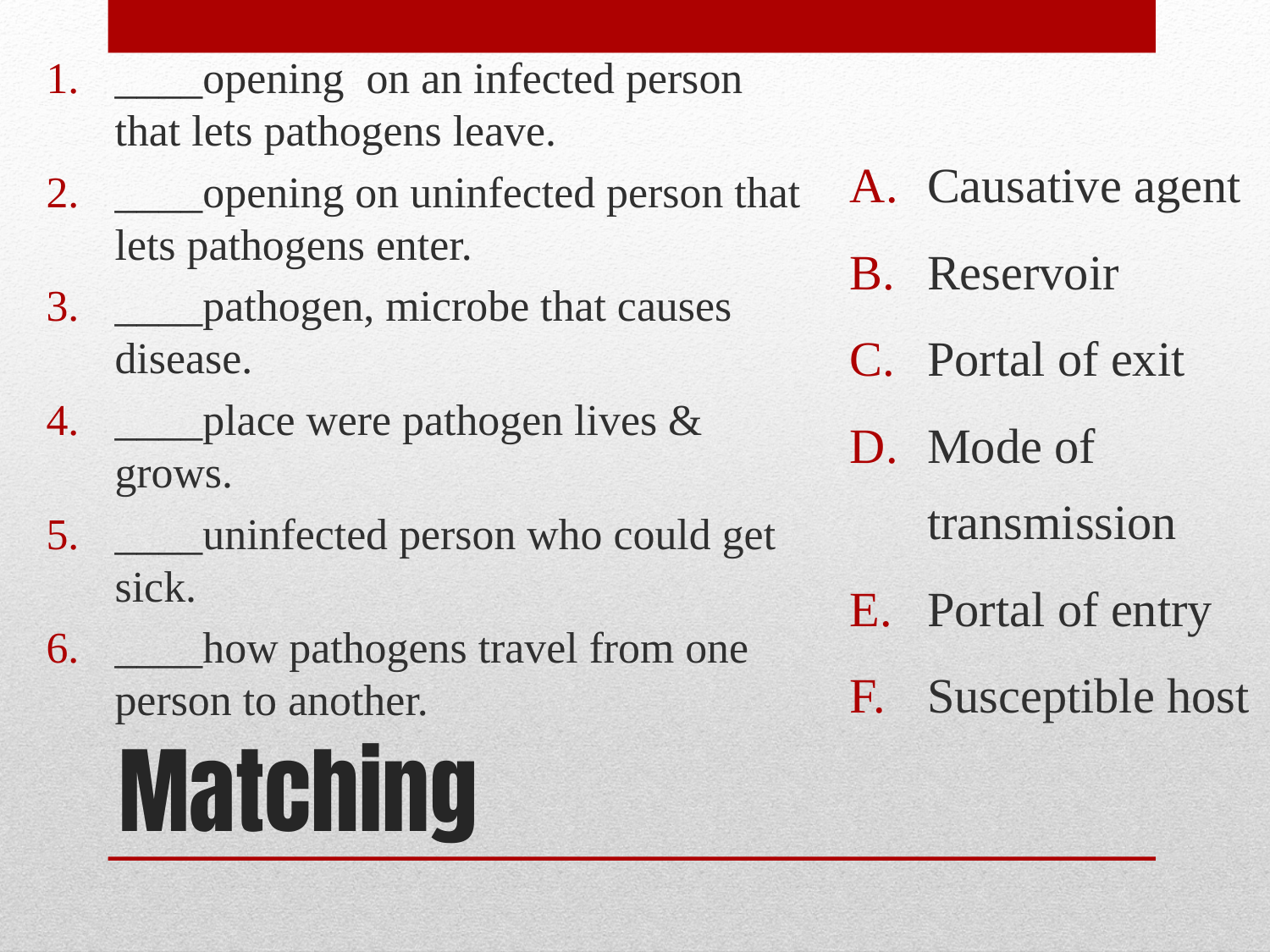

____opening  on an infected person that lets pathogens leave.
____opening on uninfected person that lets pathogens enter.
____pathogen, microbe that causes disease.
____place were pathogen lives & grows.
____uninfected person who could get sick.
____how pathogens travel from one person to another.
Causative agent
Reservoir
Portal of exit
Mode of transmission
Portal of entry
Susceptible host
# Matching